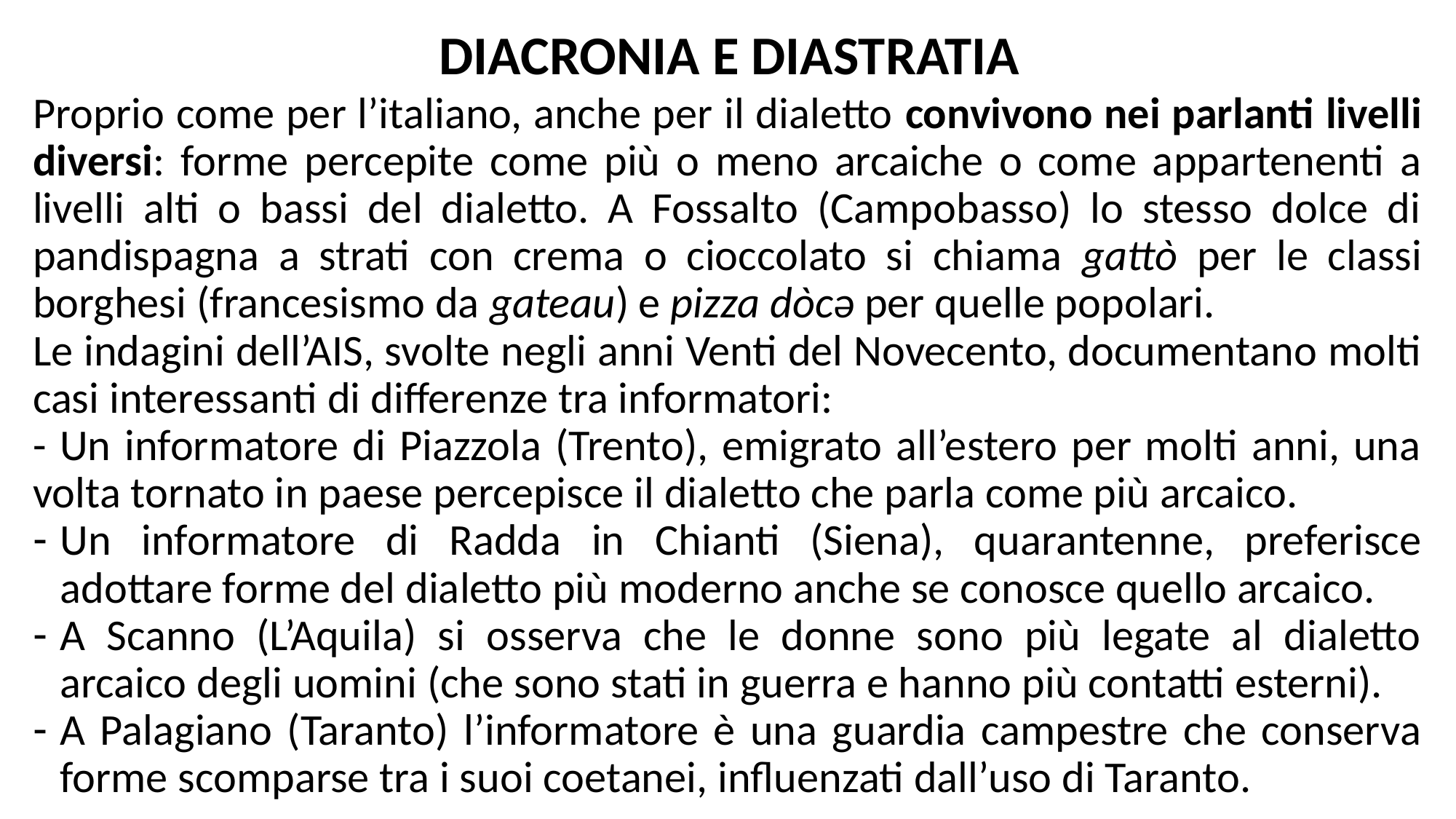

# DIACRONIA E DIASTRATIA
Proprio come per l’italiano, anche per il dialetto convivono nei parlanti livelli diversi: forme percepite come più o meno arcaiche o come appartenenti a livelli alti o bassi del dialetto. A Fossalto (Campobasso) lo stesso dolce di pandispagna a strati con crema o cioccolato si chiama gattò per le classi borghesi (francesismo da gateau) e pizza dòcə per quelle popolari.
Le indagini dell’AIS, svolte negli anni Venti del Novecento, documentano molti casi interessanti di differenze tra informatori:
- Un informatore di Piazzola (Trento), emigrato all’estero per molti anni, una volta tornato in paese percepisce il dialetto che parla come più arcaico.
Un informatore di Radda in Chianti (Siena), quarantenne, preferisce adottare forme del dialetto più moderno anche se conosce quello arcaico.
A Scanno (L’Aquila) si osserva che le donne sono più legate al dialetto arcaico degli uomini (che sono stati in guerra e hanno più contatti esterni).
A Palagiano (Taranto) l’informatore è una guardia campestre che conserva forme scomparse tra i suoi coetanei, influenzati dall’uso di Taranto.